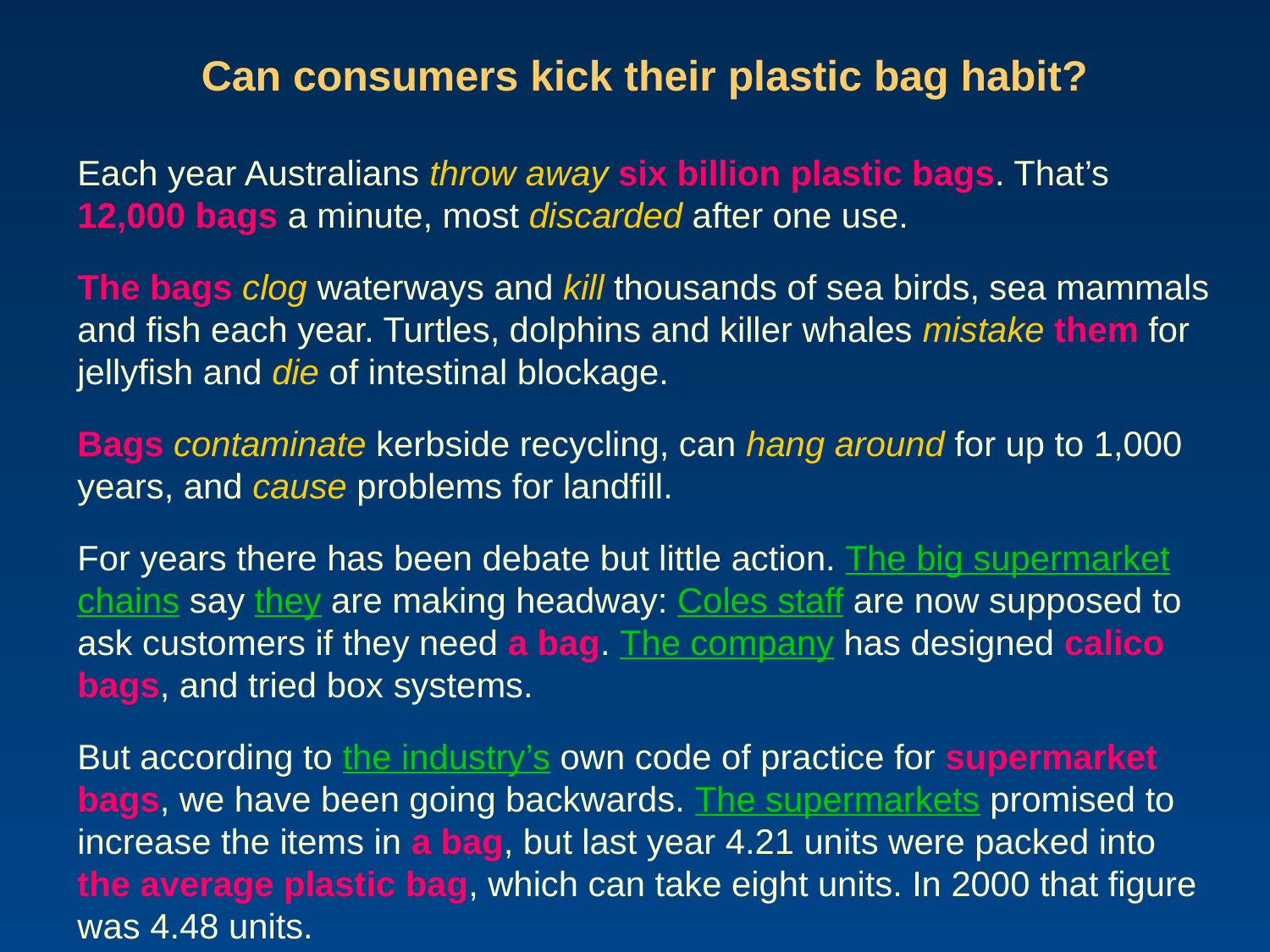

Can consumers kick their plastic bag habit?

Each year Australians throw away six billion plastic bags. That’s 12,000 bags a minute, most discarded after one use.

The bags clog waterways and kill thousands of sea birds, sea mammals and fish each year. Turtles, dolphins and killer whales mistake them for jellyfish and die of intestinal blockage.

Bags contaminate kerbside recycling, can hang around for up to 1,000 years, and cause problems for landfill.

For years there has been debate but little action. The big supermarket chains say they are making headway: Coles staff are now supposed to ask customers if they need a bag. The company has designed calico bags, and tried box systems.

But according to the industry’s own code of practice for supermarket bags, we have been going backwards. The supermarkets promised to increase the items in a bag, but last year 4.21 units were packed into the average plastic bag, which can take eight units. In 2000 that figure was 4.48 units.